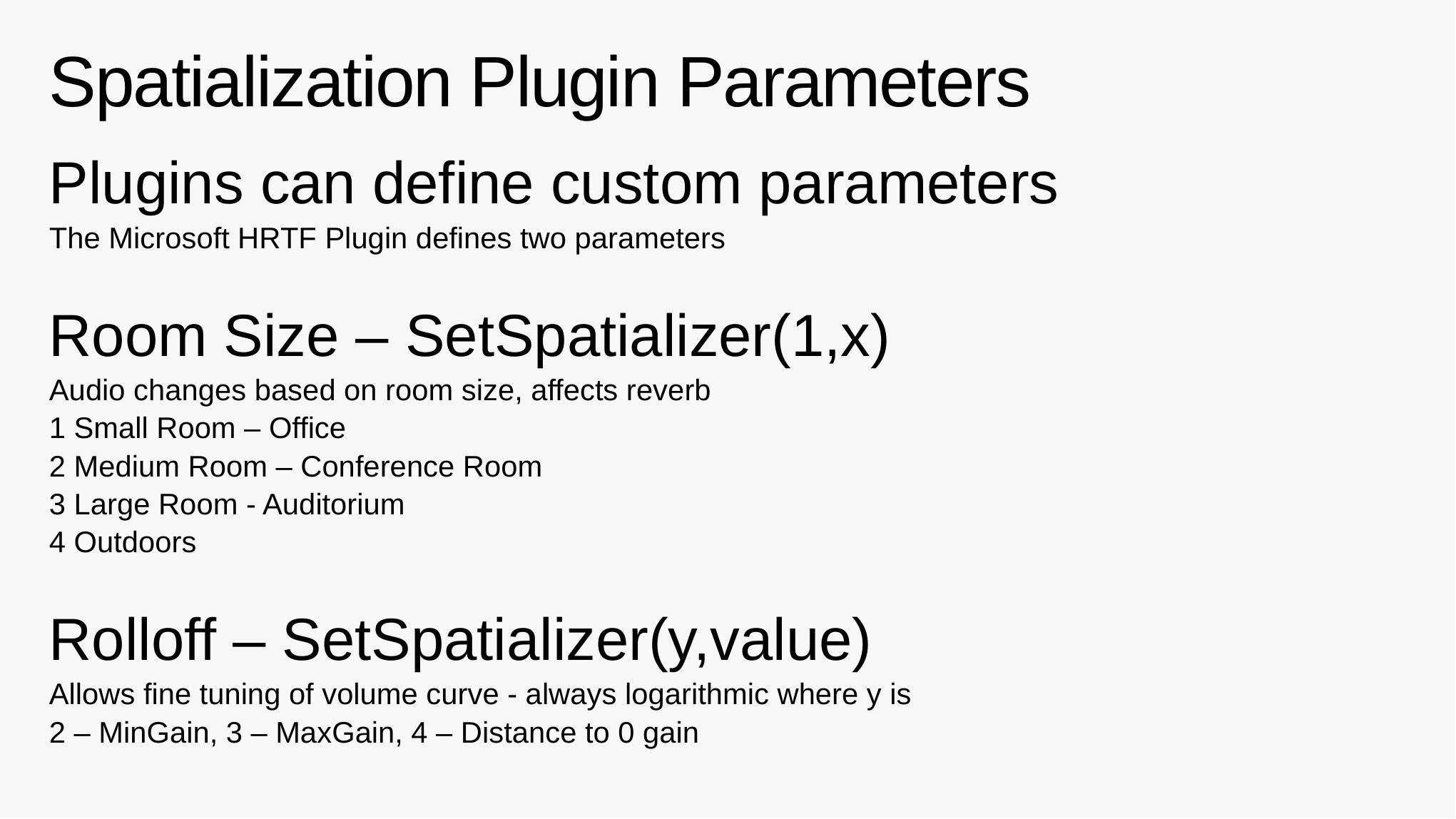

# Spatialization Plugin Parameters
Plugins can define custom parameters
The Microsoft HRTF Plugin defines two parameters

Room Size – SetSpatializer(1,x)
Audio changes based on room size, affects reverb
1 Small Room – Office
2 Medium Room – Conference Room
3 Large Room - Auditorium
4 Outdoors

Rolloff – SetSpatializer(y,value)
Allows fine tuning of volume curve - always logarithmic where y is
2 – MinGain, 3 – MaxGain, 4 – Distance to 0 gain